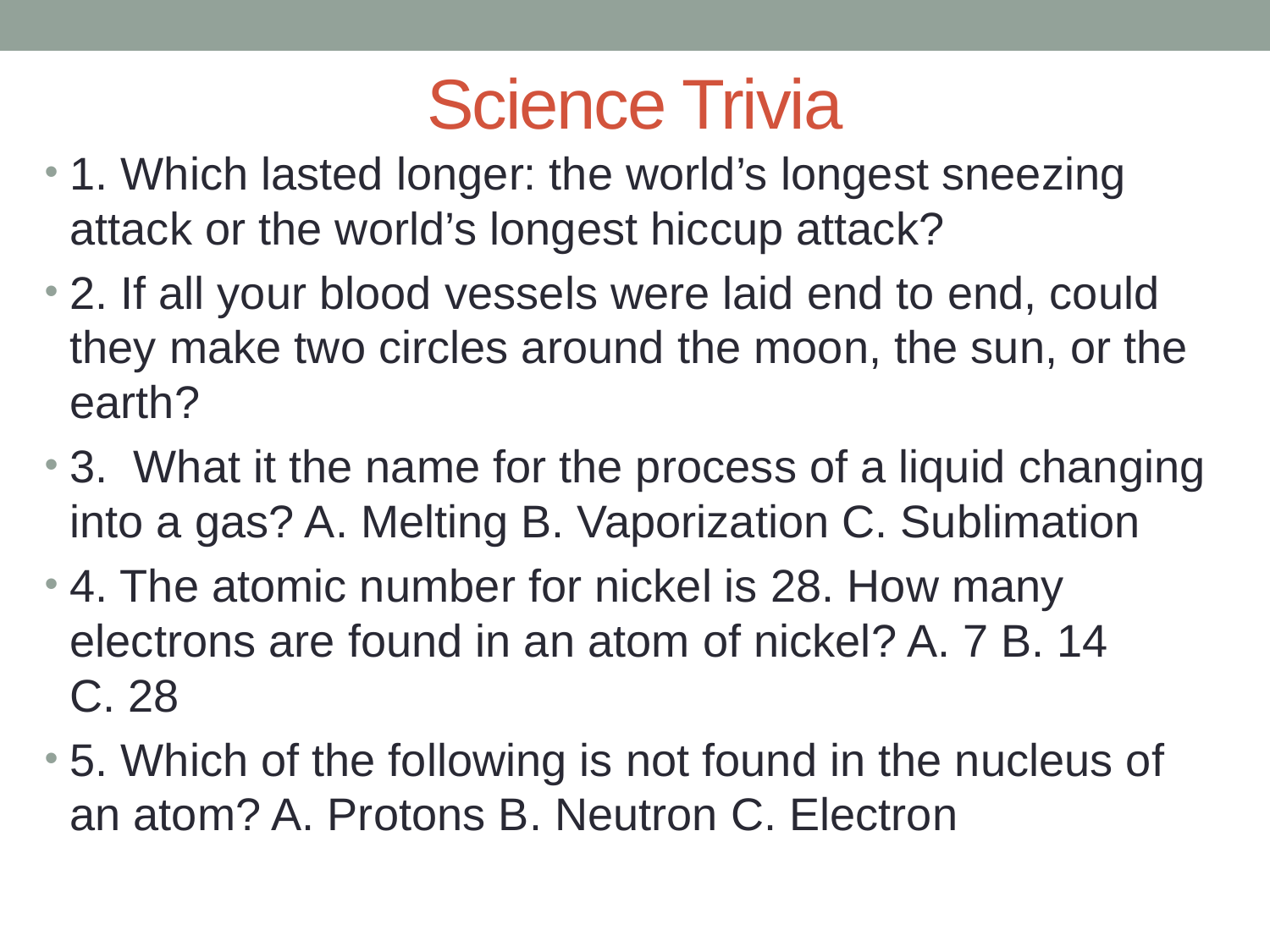

# Science Trivia
1. Which lasted longer: the world’s longest sneezing attack or the world’s longest hiccup attack?
2. If all your blood vessels were laid end to end, could they make two circles around the moon, the sun, or the earth?
3.  What it the name for the process of a liquid changing into a gas? A. Melting B. Vaporization C. Sublimation
4. The atomic number for nickel is 28. How many electrons are found in an atom of nickel? A. 7 B. 14      C. 28
5. Which of the following is not found in the nucleus of an atom? A. Protons B. Neutron C. Electron